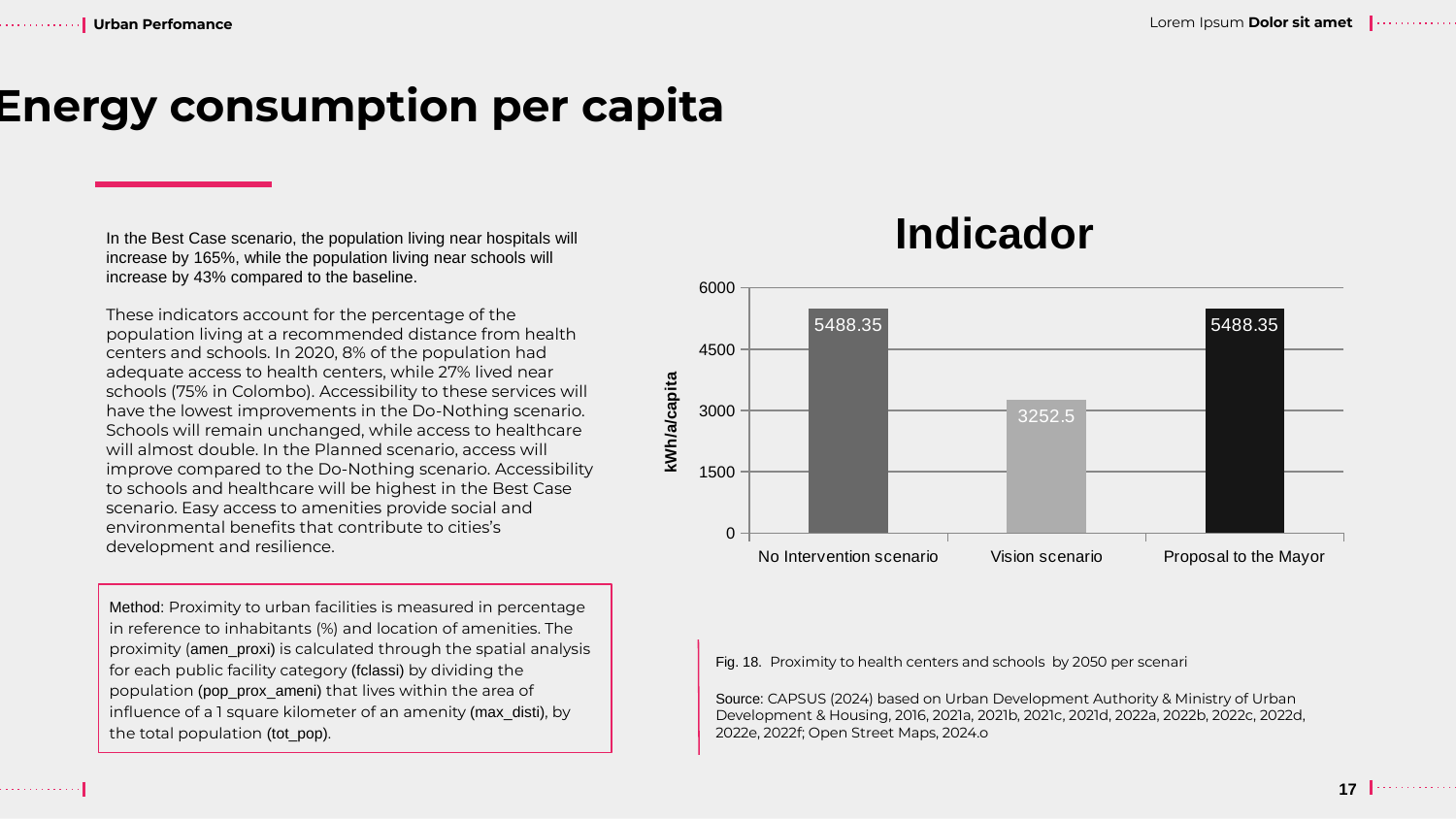

Energy consumption per capita

### Chart

| Category | Indicador |
|---|---|
| No Intervention scenario | 5488.35 |
| Vision scenario | 3252.5 |
| Proposal to the Mayor | 5488.35 |